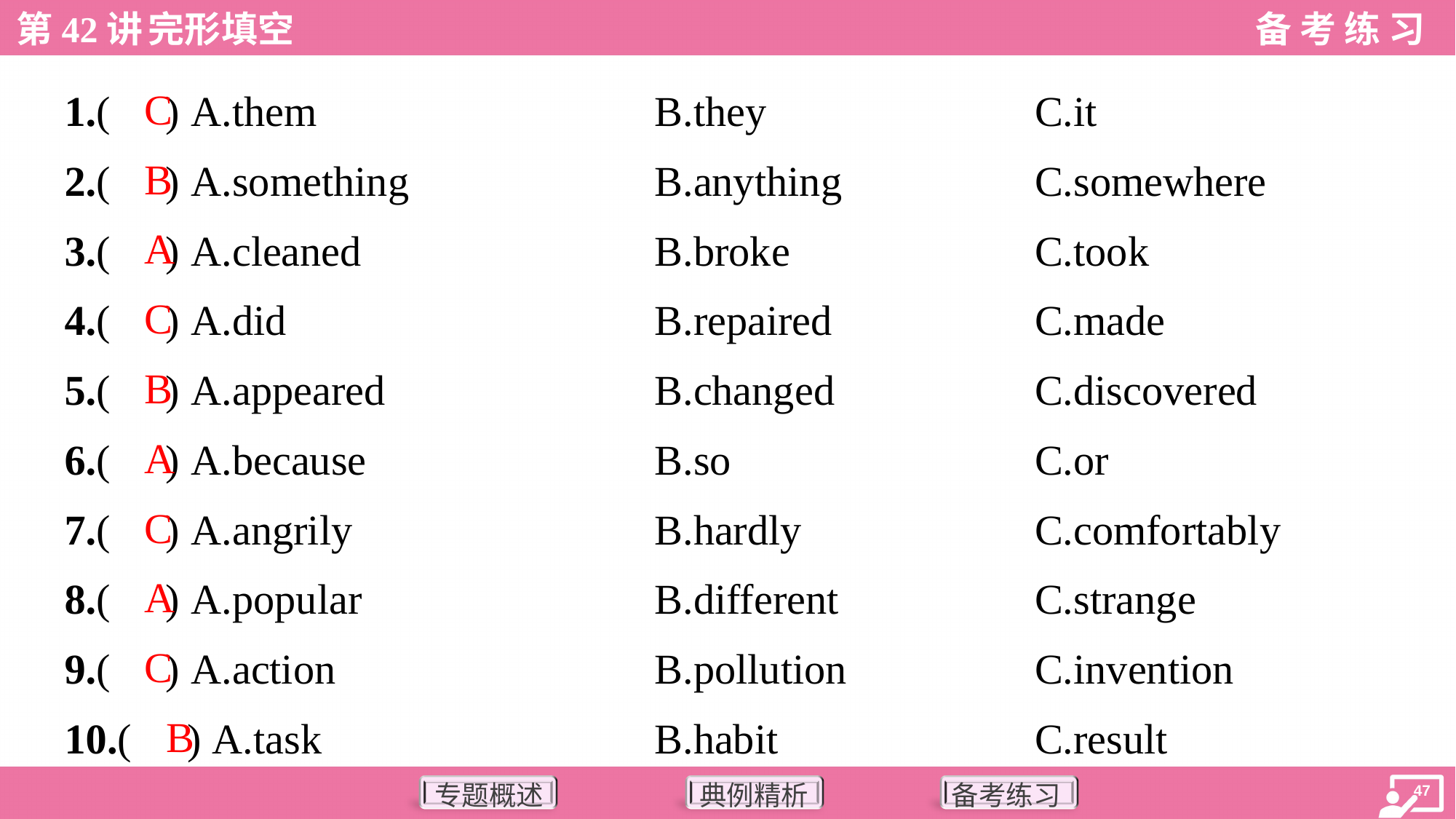

C
1.(     ) A.them	B.they	C.it
B
2.(     ) A.something	B.anything	C.somewhere
A
3.(     ) A.cleaned	B.broke	C.took
C
4.(     ) A.did	B.repaired	C.made
B
5.(     ) A.appeared	B.changed	C.discovered
A
6.(     ) A.because	B.so	C.or
C
7.(     ) A.angrily	B.hardly	C.comfortably
A
8.(     ) A.popular	B.different	C.strange
C
9.(     ) A.action	B.pollution	C.invention
B
10.(     ) A.task	B.habit	C.result